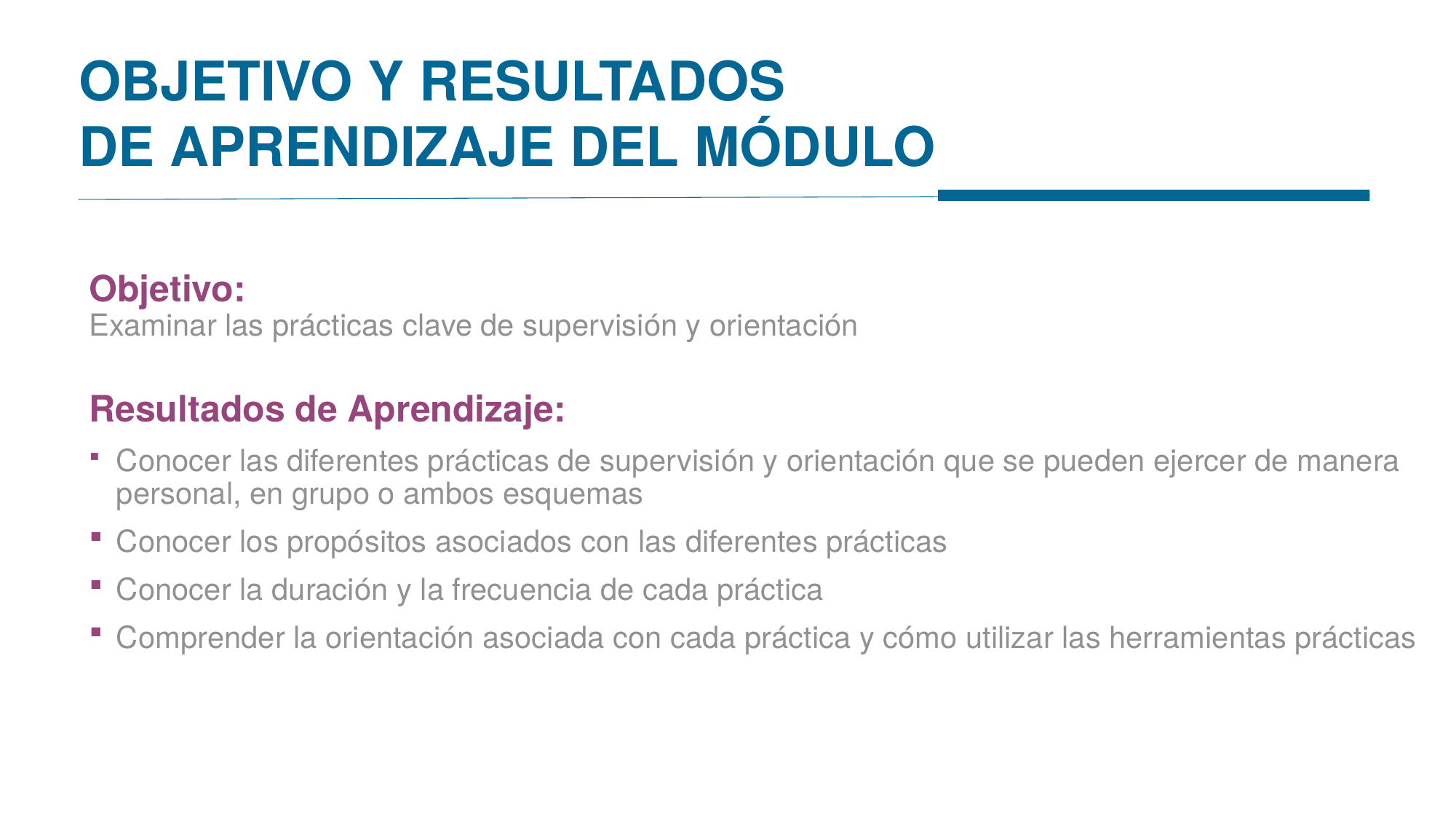

OBJETIVO Y RESULTADOS
DE APRENDIZAJE DEL MÓDULO

Objetivo:
Examinar las prácticas clave de supervisión y orientación

Resultados de Aprendizaje:
Conocer las diferentes prácticas de supervisión y orientación que se pueden ejercer de manera personal, en grupo o ambos esquemas
Conocer los propósitos asociados con las diferentes prácticas
Conocer la duración y la frecuencia de cada práctica
Comprender la orientación asociada con cada práctica y cómo utilizar las herramientas prácticas